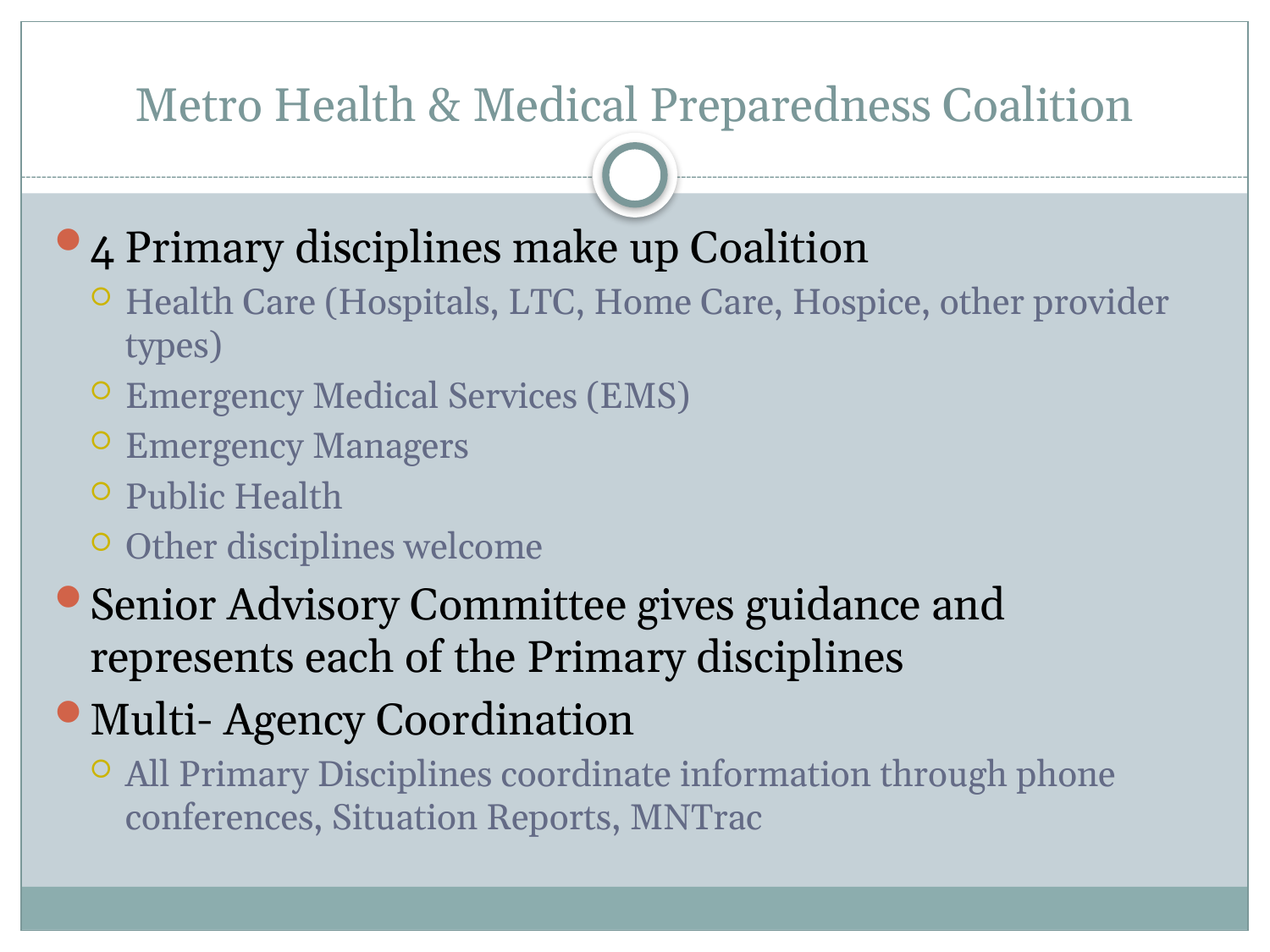

# Metro Health & Medical Preparedness Coalition
4 Primary disciplines make up Coalition
Health Care (Hospitals, LTC, Home Care, Hospice, other provider types)
Emergency Medical Services (EMS)
Emergency Managers
Public Health
Other disciplines welcome
Senior Advisory Committee gives guidance and represents each of the Primary disciplines
Multi- Agency Coordination
All Primary Disciplines coordinate information through phone conferences, Situation Reports, MNTrac